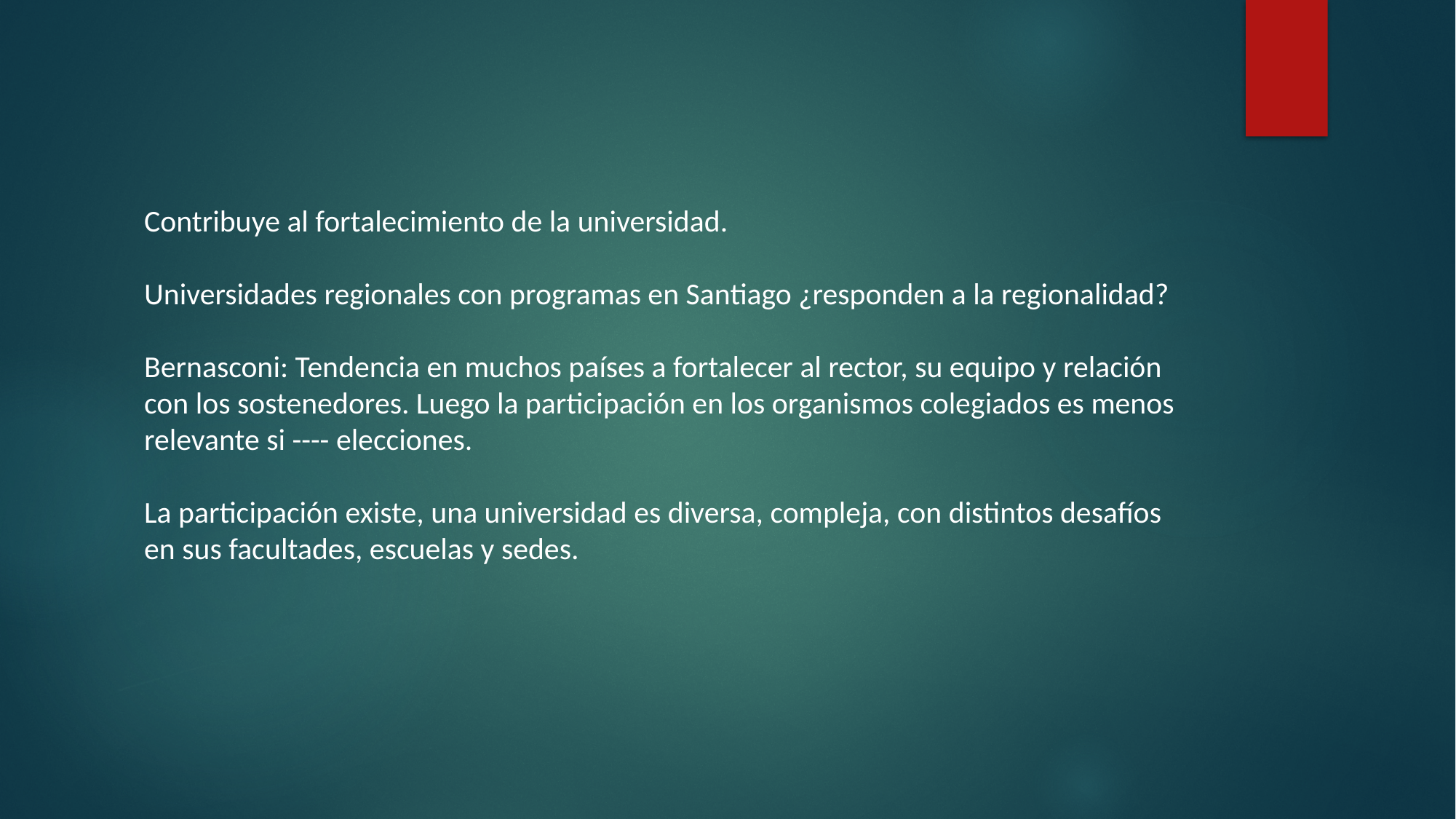

Contribuye al fortalecimiento de la universidad.

Universidades regionales con programas en Santiago ¿responden a la regionalidad?

Bernasconi: Tendencia en muchos países a fortalecer al rector, su equipo y relación con los sostenedores. Luego la participación en los organismos colegiados es menos relevante si ---- elecciones.

La participación existe, una universidad es diversa, compleja, con distintos desafíos en sus facultades, escuelas y sedes.